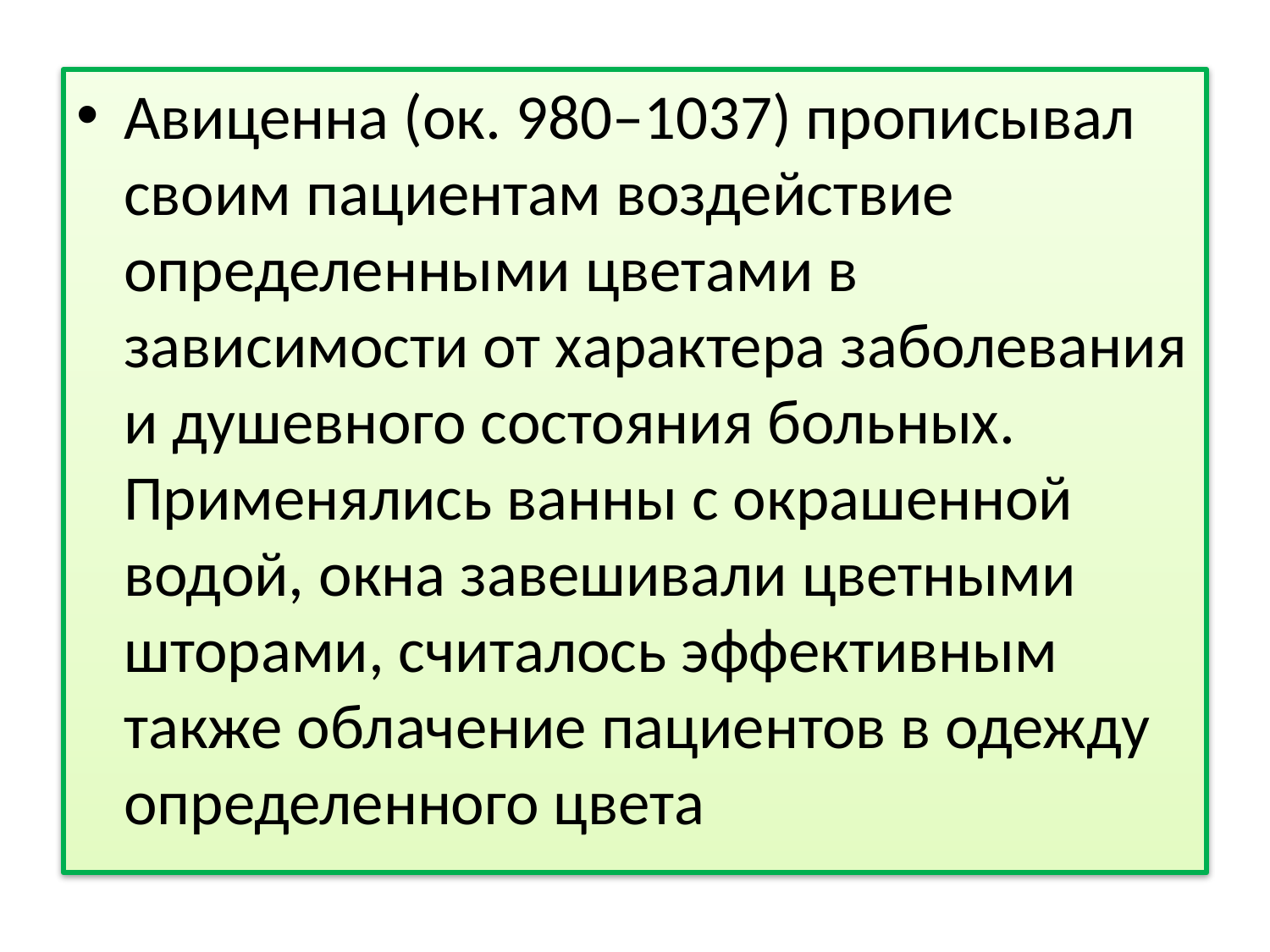

#
Авиценна (ок. 980–1037) прописывал своим пациентам воздействие определенными цветами в зависимости от характера заболевания и душевного состояния больных. Применялись ванны с окрашенной водой, окна завешивали цветными шторами, считалось эффективным также облачение пациентов в одежду определенного цвета